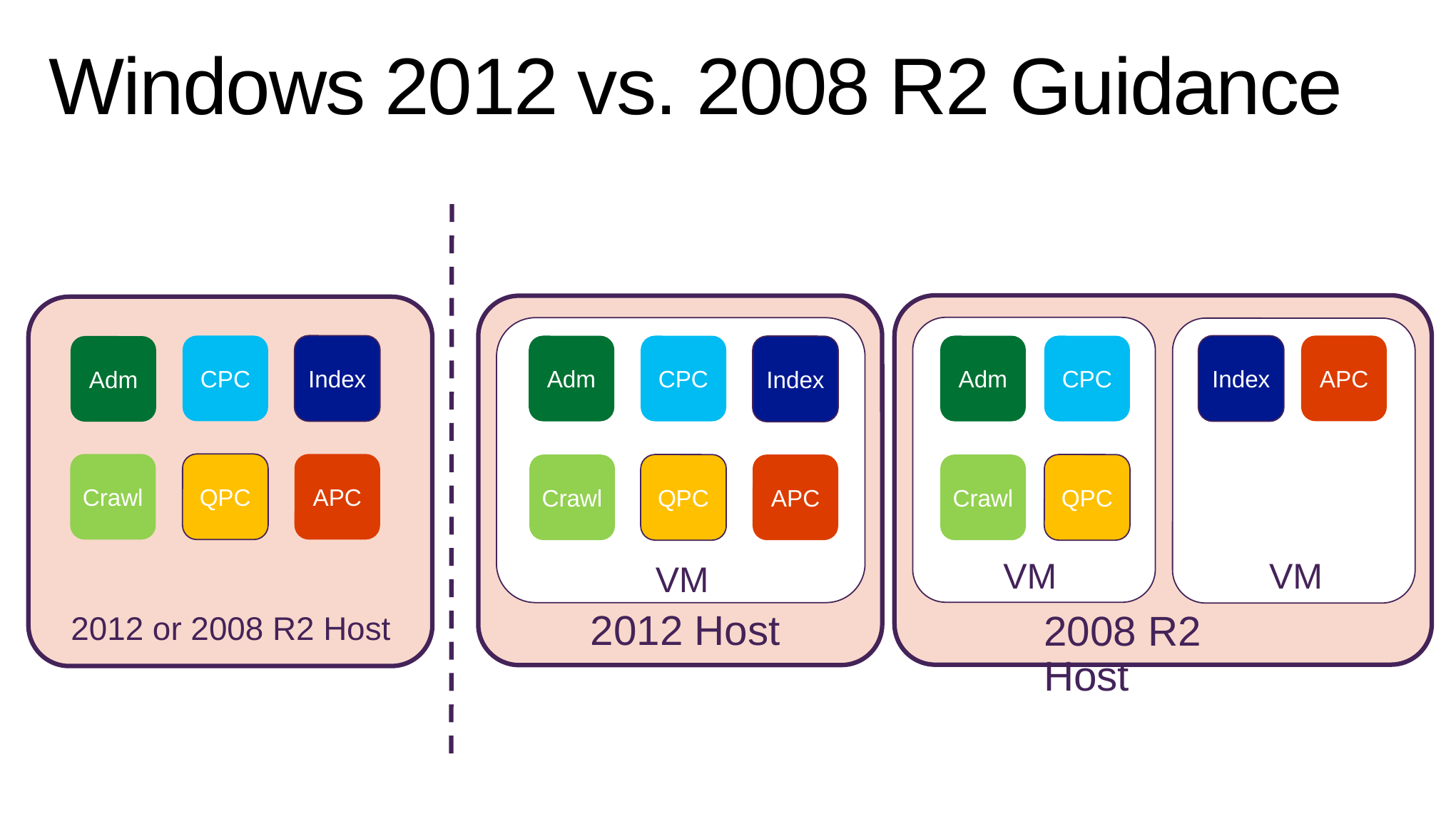

# Windows 2012 vs. 2008 R2 Guidance
Physical

Virtualized

Adm
CPC
Index
Crawl
QPC
APC
VM
2012 Host

CPC
Index
APC
Adm
CPC
Index
Adm
Crawl
QPC
APC
Crawl
QPC
VM
VM
2008 R2 Host
2012 or 2008 R2 Host